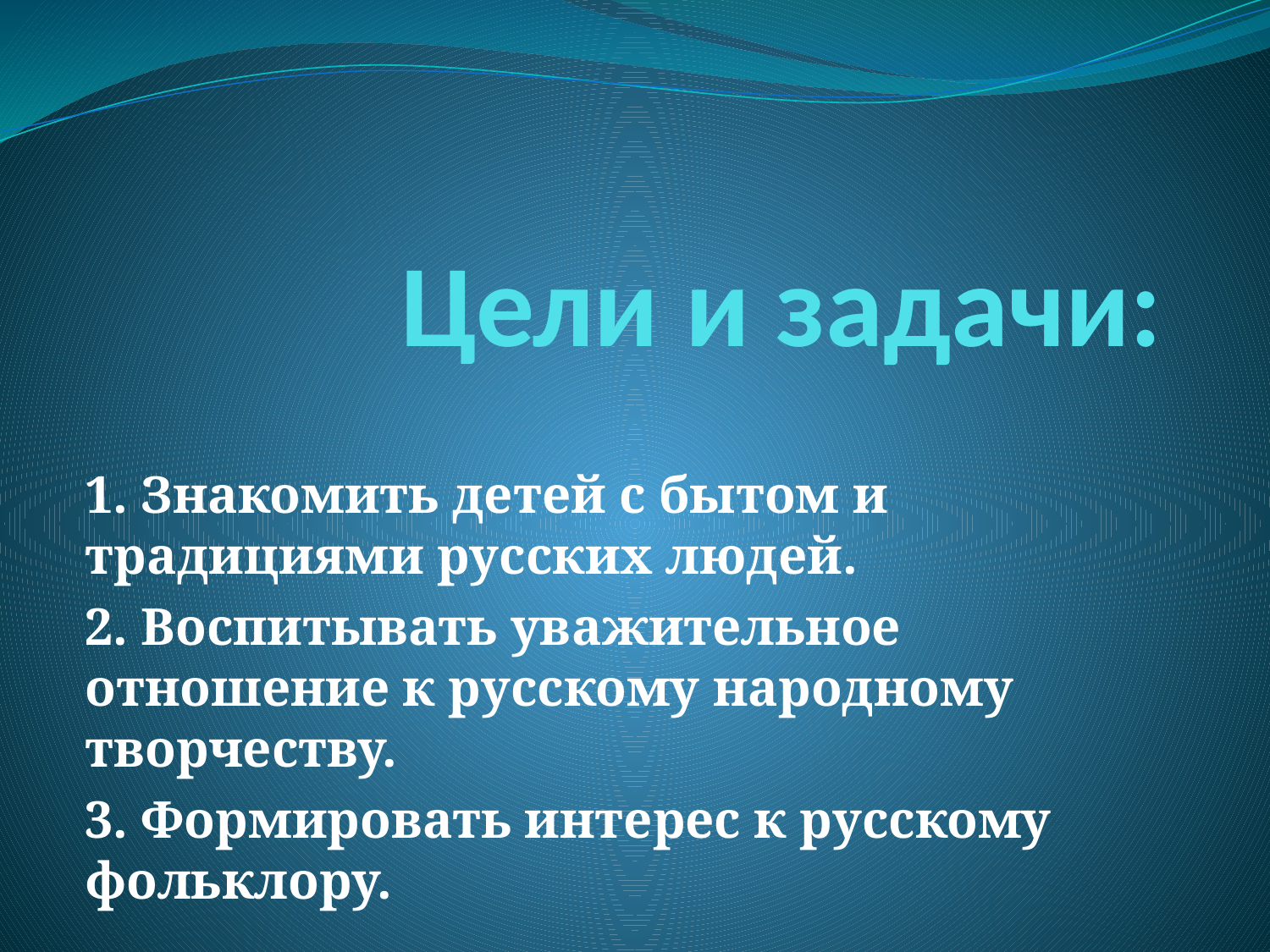

# Цели и задачи:
1. Знакомить детей с бытом и традициями русских людей.
2. Воспитывать уважительное отношение к русскому народному творчеству.
3. Формировать интерес к русскому фольклору.